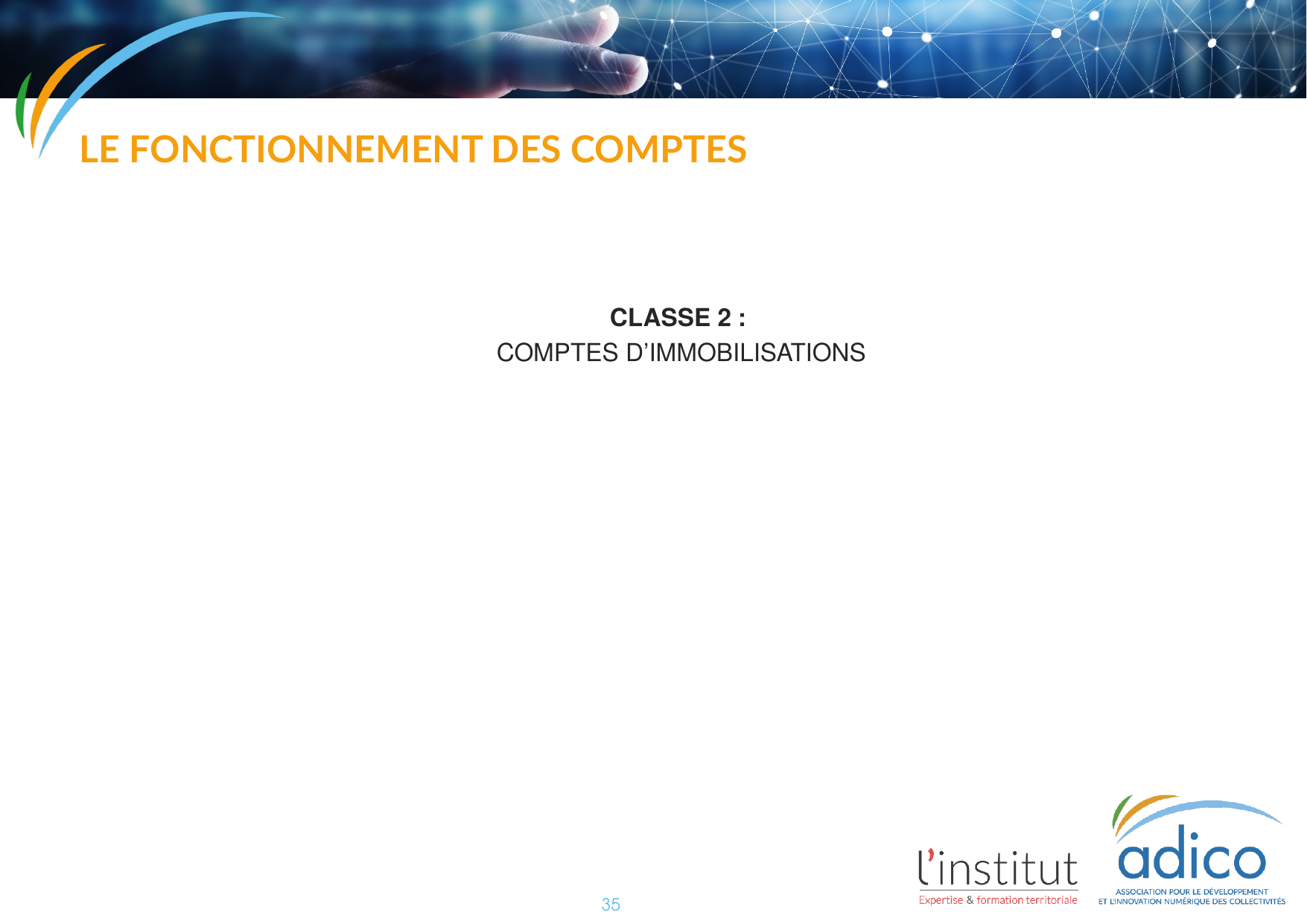

# Le fonctionnement des comptes
CLASSE 2 :
COMPTES D’IMMOBILISATIONS